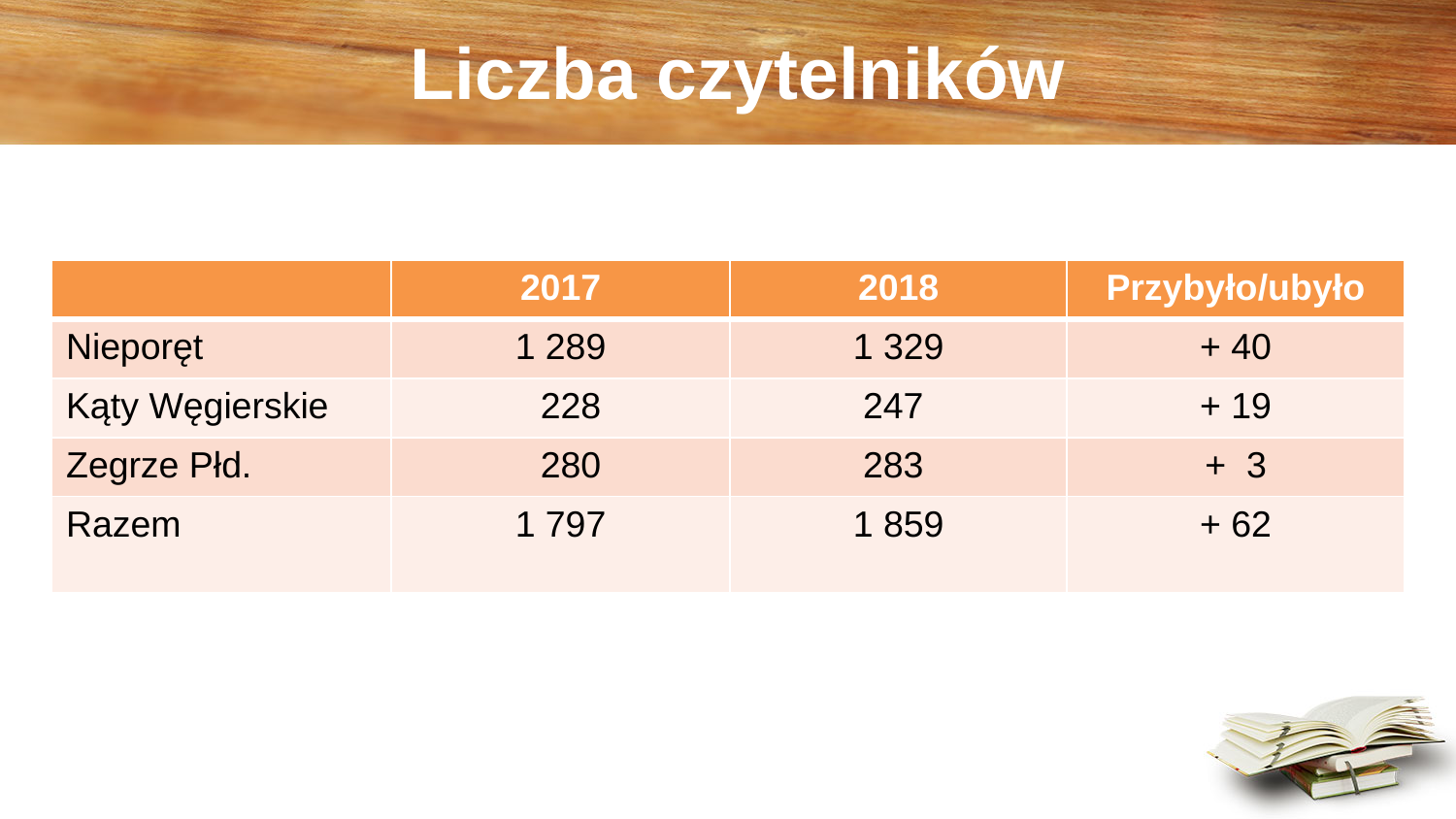

# Liczba czytelników
|  | 2017 | 2018 | Przybyło/ubyło |
| --- | --- | --- | --- |
| Nieporęt | 1 289 | 1 329 | + 40 |
| Kąty Węgierskie | 228 | 247 | + 19 |
| Zegrze Płd. | 280 | 283 | + 3 |
| Razem | 1 797 | 1 859 | + 62 |